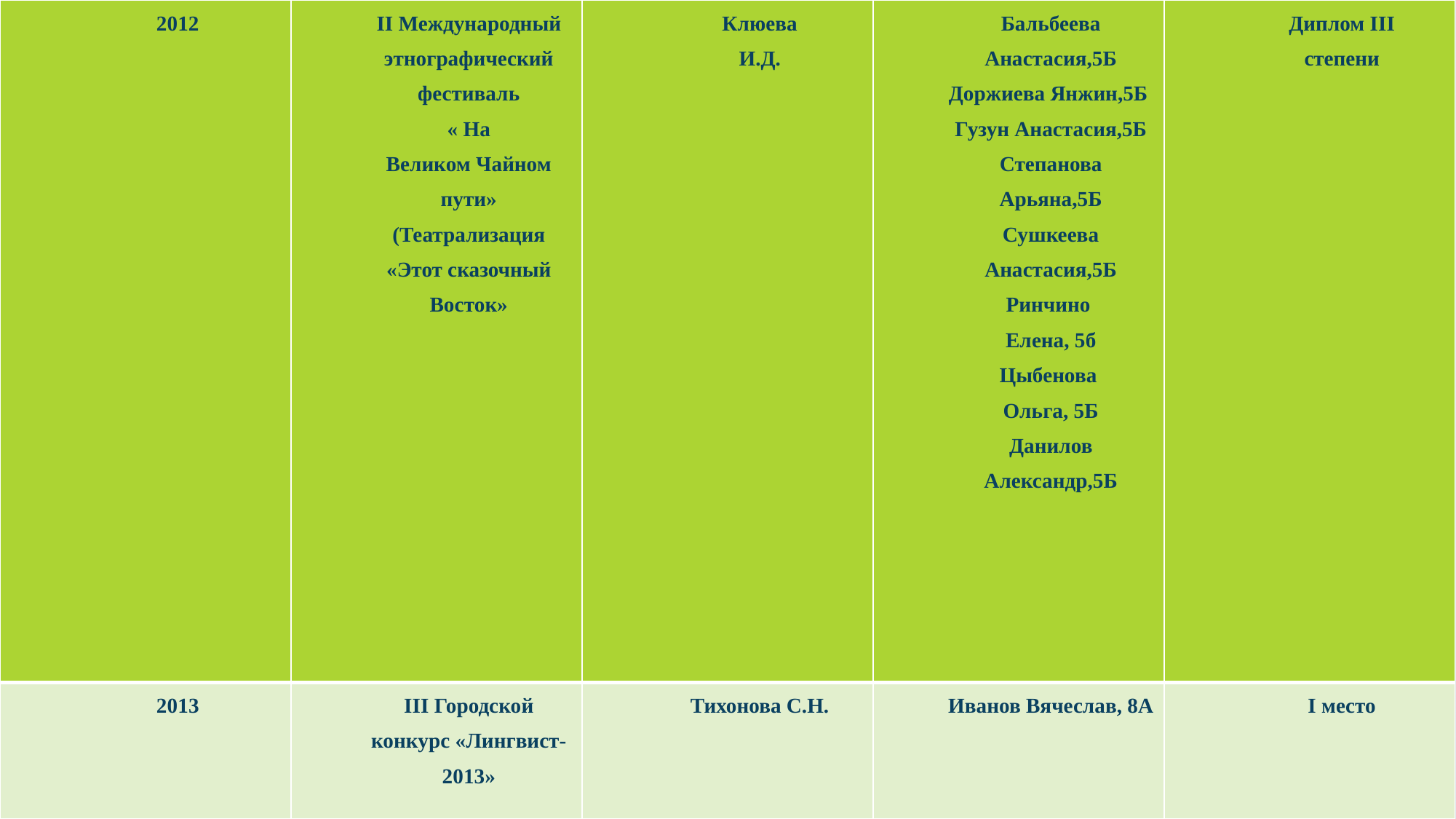

| 2012 | II Международный этнографический фестиваль « На Великом Чайном пути» (Театрализация «Этот сказочный Восток» | Клюева И.Д. | Бальбеева Анастасия,5Б Доржиева Янжин,5Б Гузун Анастасия,5Б Степанова Арьяна,5Б Сушкеева Анастасия,5Б Ринчино Елена, 5б Цыбенова Ольга, 5Б Данилов Александр,5Б | Диплом III степени |
| --- | --- | --- | --- | --- |
| 2013 | III Городской конкурс «Лингвист-2013» | Тихонова С.Н. | Иванов Вячеслав, 8А | I место |
#